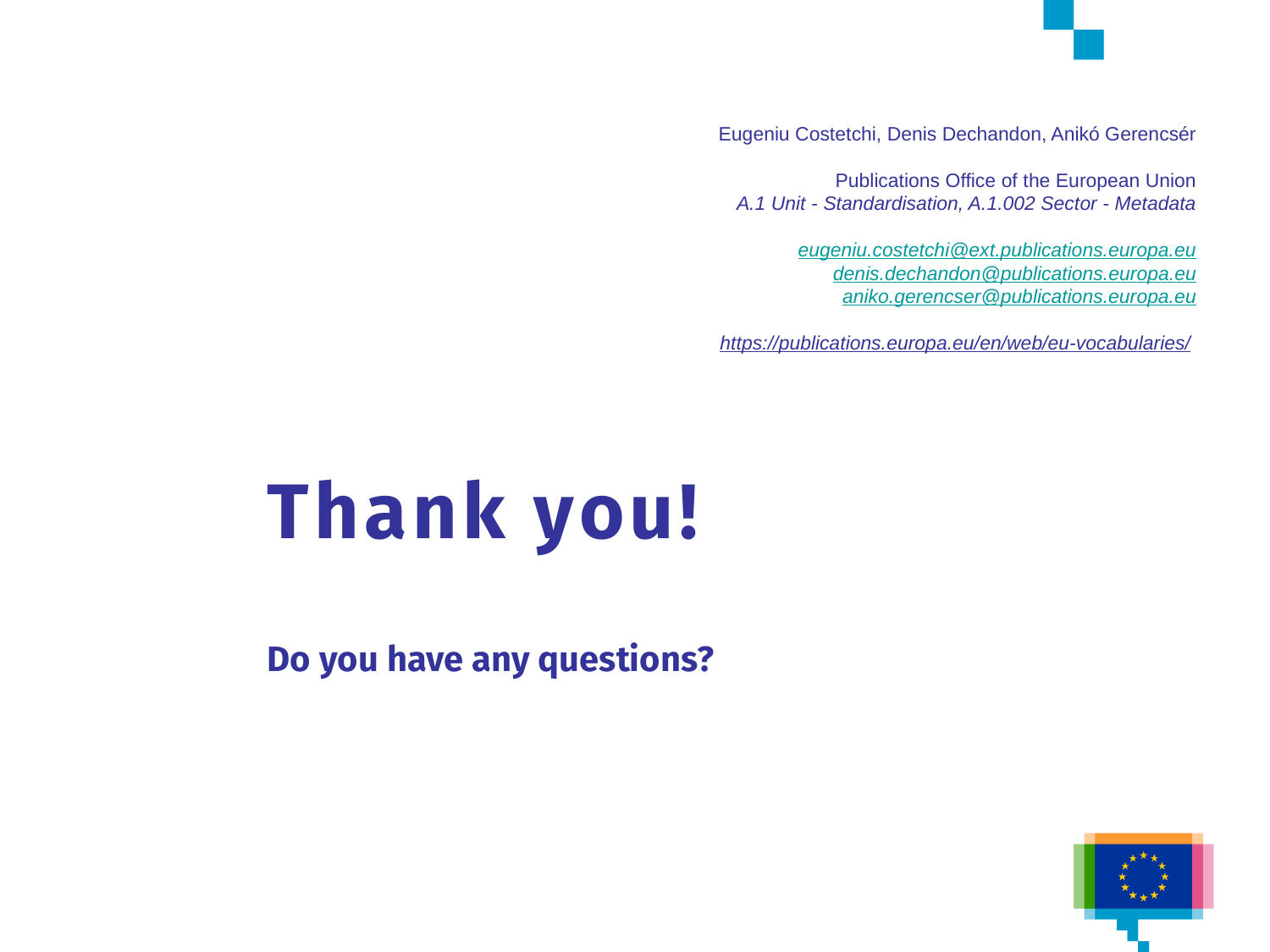

Eugeniu Costetchi, Denis Dechandon, Anikó Gerencsér

Publications Office of the European Union
A.1 Unit - Standardisation, A.1.002 Sector - Metadata

eugeniu.costetchi@ext.publications.europa.eu
denis.dechandon@publications.europa.eu
aniko.gerencser@publications.europa.eu

https://publications.europa.eu/en/web/eu-vocabularies/
Thank you!
Do you have any questions?